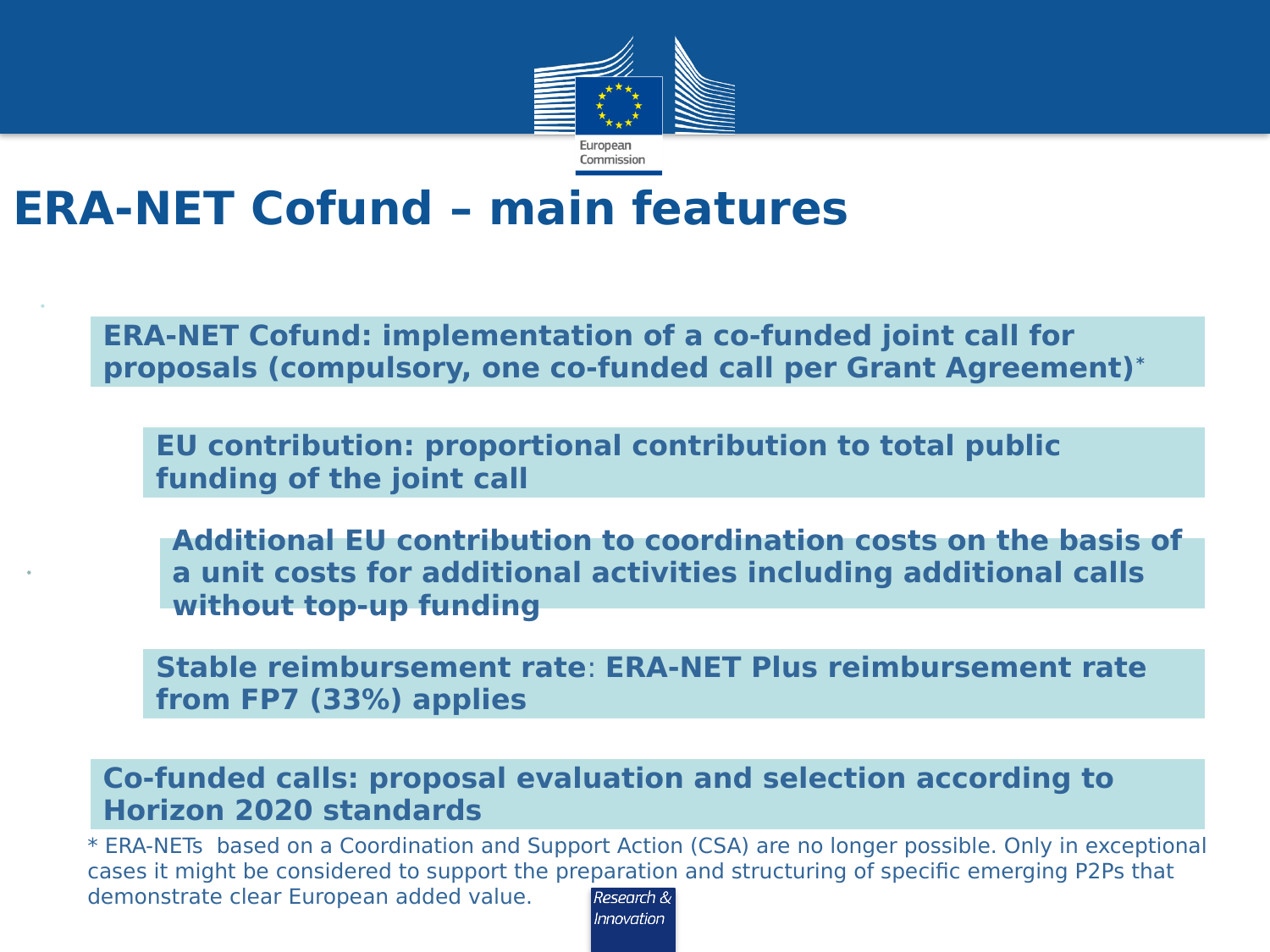

# ERA-NET Cofund – main features
EU contribution: proportional contribution to total public funding of the joint call
Co-funded calls: proposal evaluation and selection according to
Horizon 2020 standards
Additional EU contribution to coordination costs on the basis of a unit costs for additional activities including additional calls without top-up funding
ERA-NET Cofund: implementation of a co-funded joint call for proposals (compulsory, one co-funded call per Grant Agreement)*
Stable reimbursement rate: ERA-NET Plus reimbursement rate from FP7 (33%) applies
* ERA-NETs  based on a Coordination and Support Action (CSA) are no longer possible. Only in exceptional cases it might be considered to support the preparation and structuring of specific emerging P2Ps that demonstrate clear European added value.